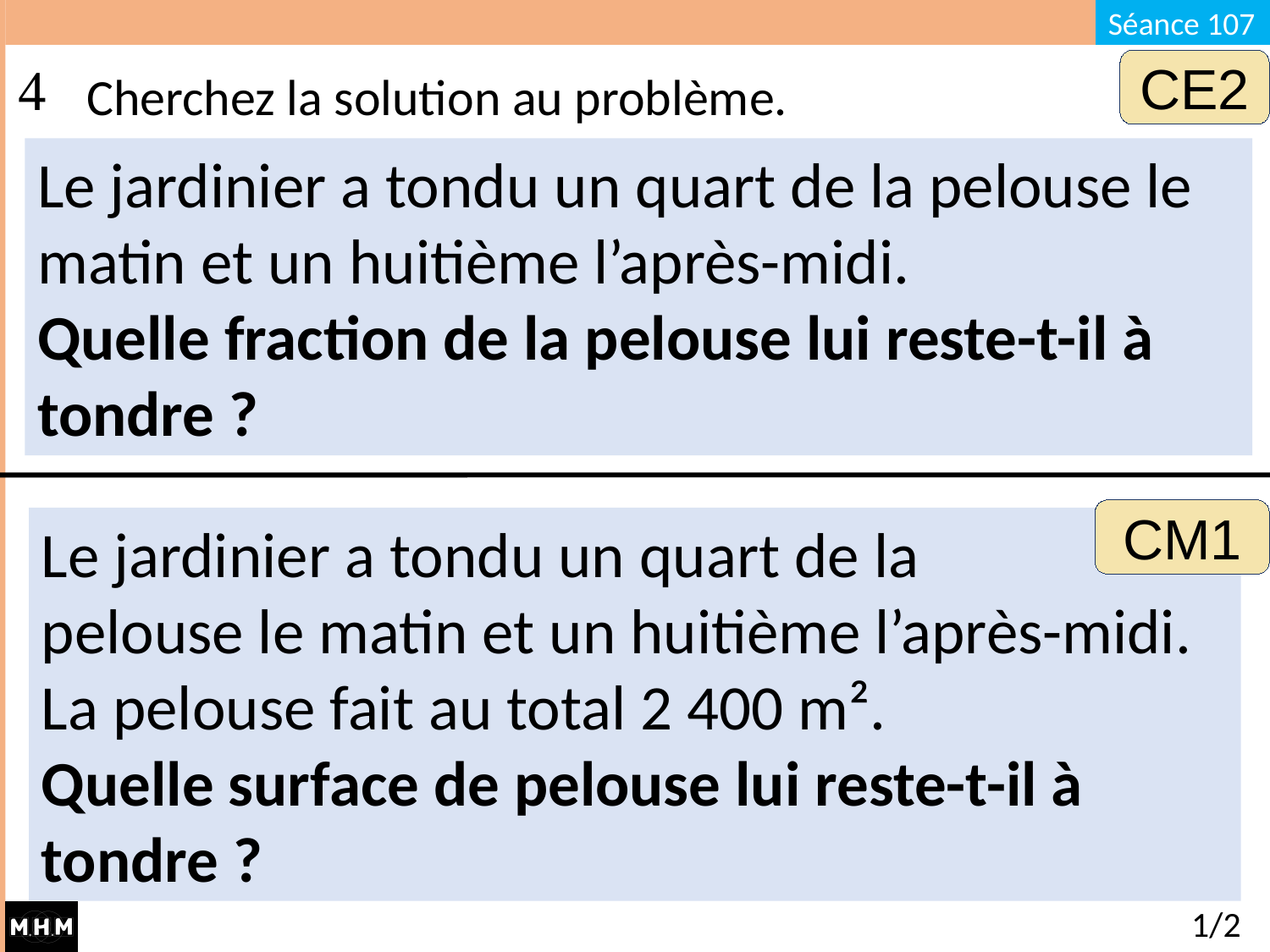

# Cherchez la solution au problème.
CE2
Le jardinier a tondu un quart de la pelouse le matin et un huitième l’après-midi.
Quelle fraction de la pelouse lui reste-t-il à tondre ?

CM1
Le jardinier a tondu un quart de la
pelouse le matin et un huitième l’après-midi. La pelouse fait au total 2 400 m².
Quelle surface de pelouse lui reste-t-il à tondre ?
1/2